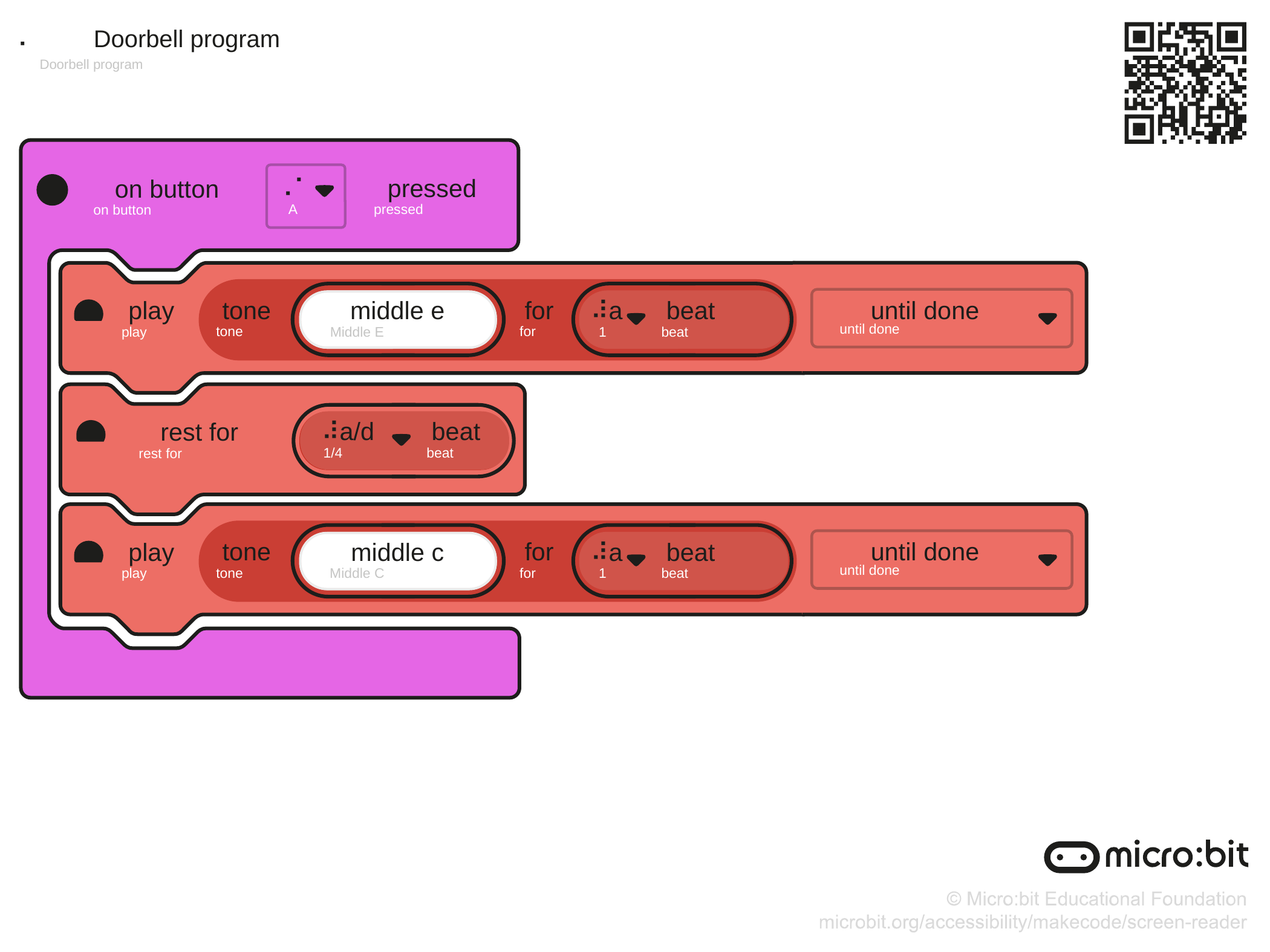

⠠
Doorbell program

Doorbell program

⠠⠁
pressed
on button

A
pressed
on button

Middle C

⠼a
beat

1
beat
tone
tone
for
for
play
play

until done

until done
middle e

Middle E

⠼a/d
beat

⠼1
beat

1
1
beat
beat
rest for

1/4
beat
rest for

Middle C

⠼1
beat

1
1
beat
beat
tone
tone
tone
for
for
for
play
play
play

Middle C

⠼a
beat

1
beat
tone
tone
for
for
play
play

until done

until done
until done

until done

until done
middle e
middle c
middle c

Middle C
Middle E
Middle C